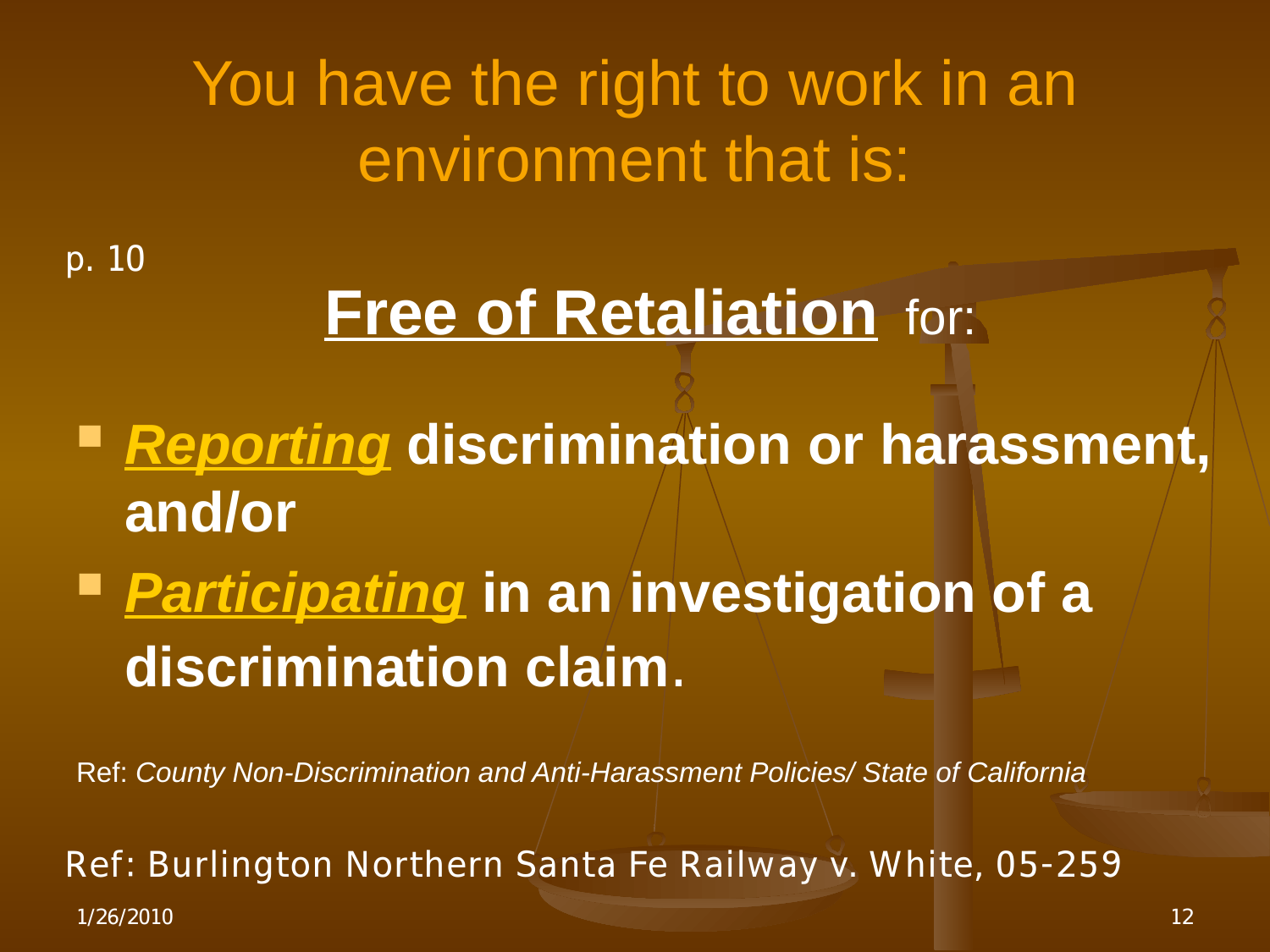

# You have the right to work in an environment that is:
p. 10
Free of Retaliation  for:

Reporting discrimination or harassment, and/or
Participating in an investigation of a discrimination claim.

Ref: County Non-Discrimination and Anti-Harassment Policies/ State of California
Ref: Burlington Northern Santa Fe Railway v. White, 05-259
1/26/2010
12